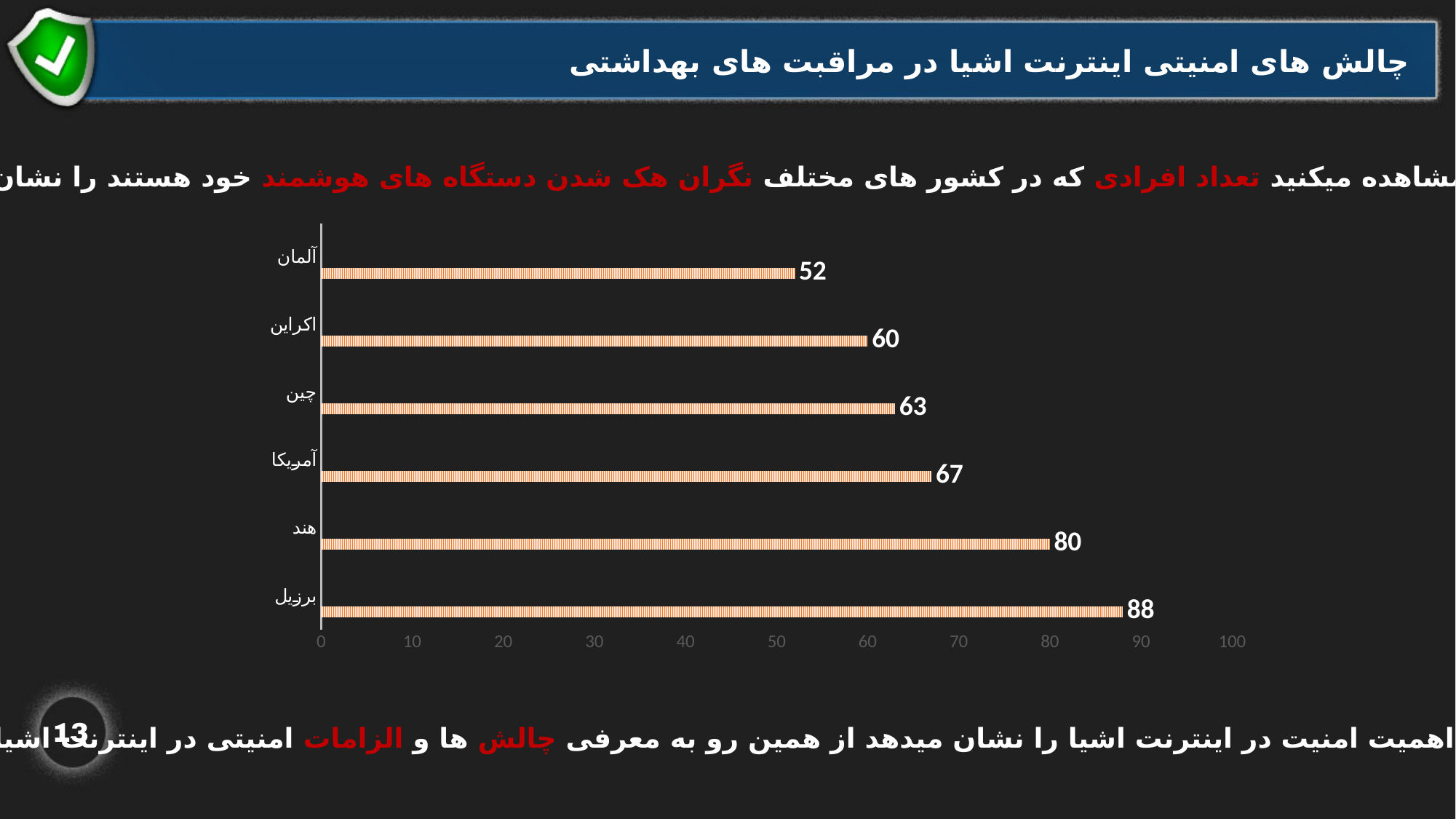

چالش های امنیتی اینترنت اشیا در مراقبت های بهداشتی
نموداری که مشاهده میکنید تعداد افرادی که در کشور های مختلف نگران هک شدن دستگاه های هوشمند خود هستند را نشان میدهد

### Chart

| Category | Series 1 | Column1 | Column2 |
|---|---|---|---|
| برزیل | 88.0 | None | None |
| هند | 80.0 | None | None |
| آمریکا | 67.0 | None | None |
| چین | 63.0 | None | None |
| اکراین | 60.0 | None | None |
| آلمان | 52.0 | None | None |
13
که این موضوع اهمیت امنیت در اینترنت اشیا را نشان میدهد از همین رو به معرفی چالش ها و الزامات امنیتی در اینترنت اشیا میپردازیم